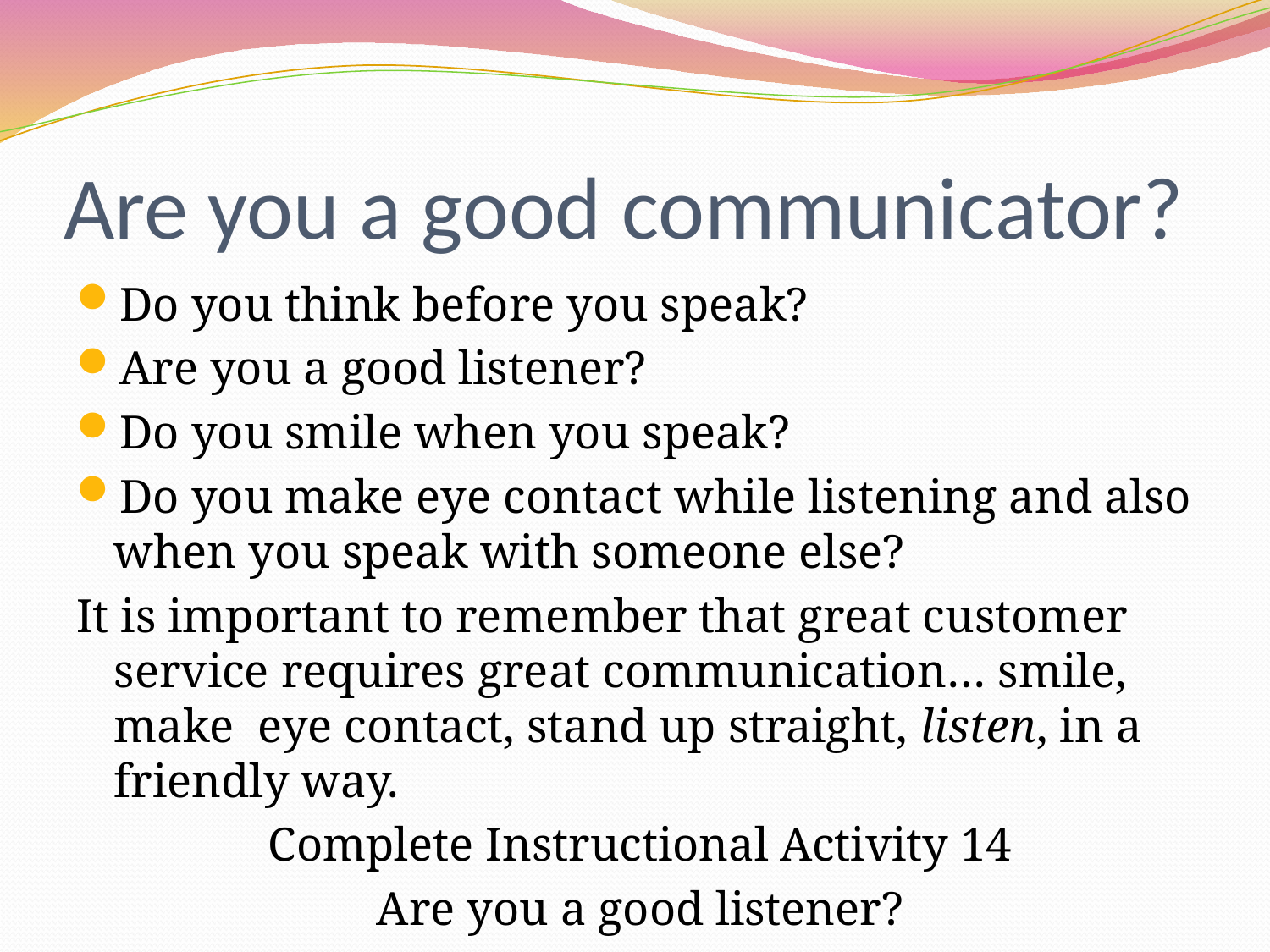

# Are you a good communicator?
Do you think before you speak?
Are you a good listener?
Do you smile when you speak?
Do you make eye contact while listening and also when you speak with someone else?
It is important to remember that great customer service requires great communication… smile, make  eye contact, stand up straight, listen, in a friendly way.
Complete Instructional Activity 14
Are you a good listener?